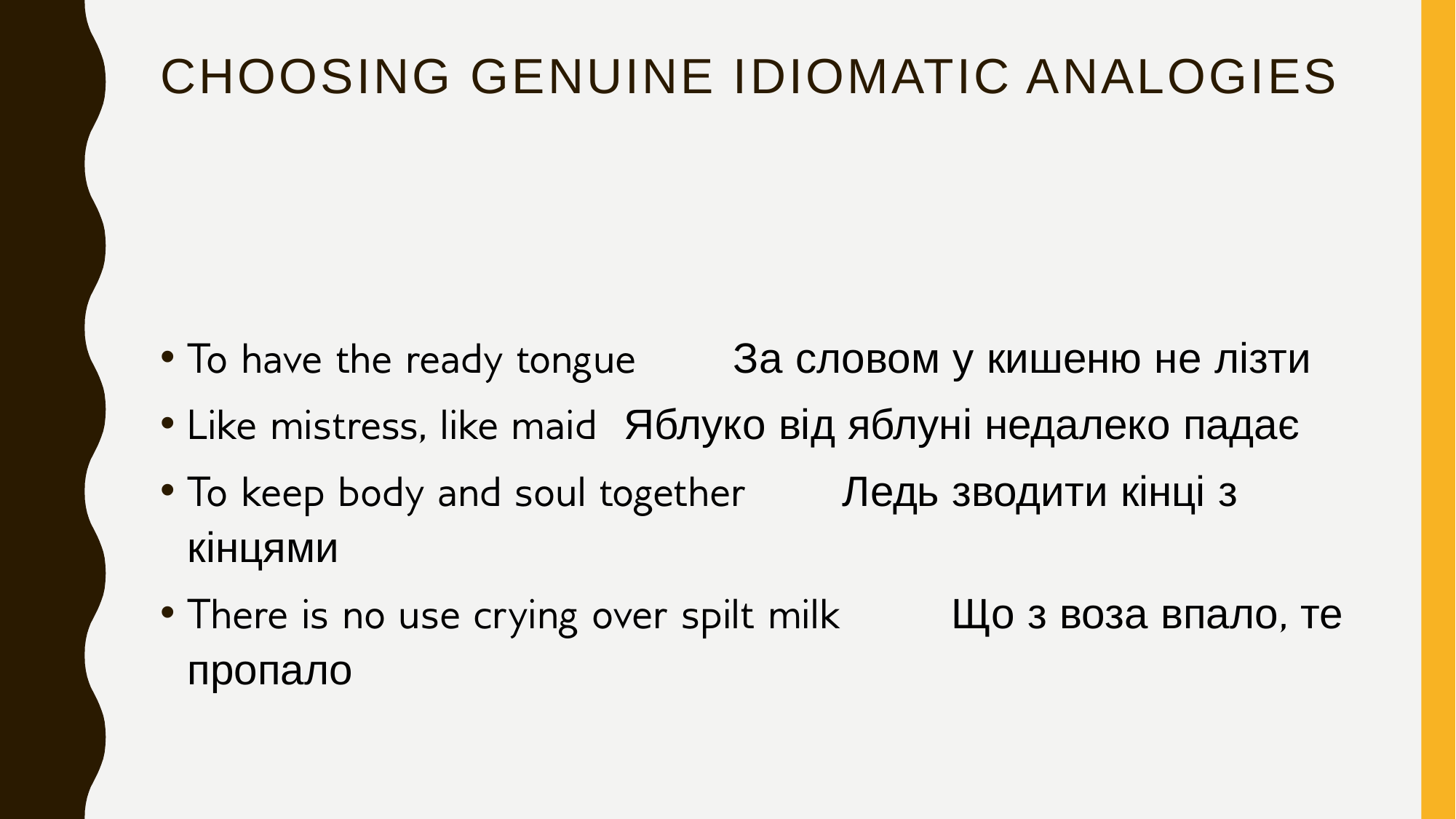

# Choosing Genuine idiomatic Analogies

To have the ready tongue 	За словом у кишеню не лізти
Like mistress, like maid 	Яблуко від яблуні недалеко падає
To keep body and soul together 	Ледь зводити кінці з кінцями
There is no use crying over spilt milk 	Що з воза впало, те пропало